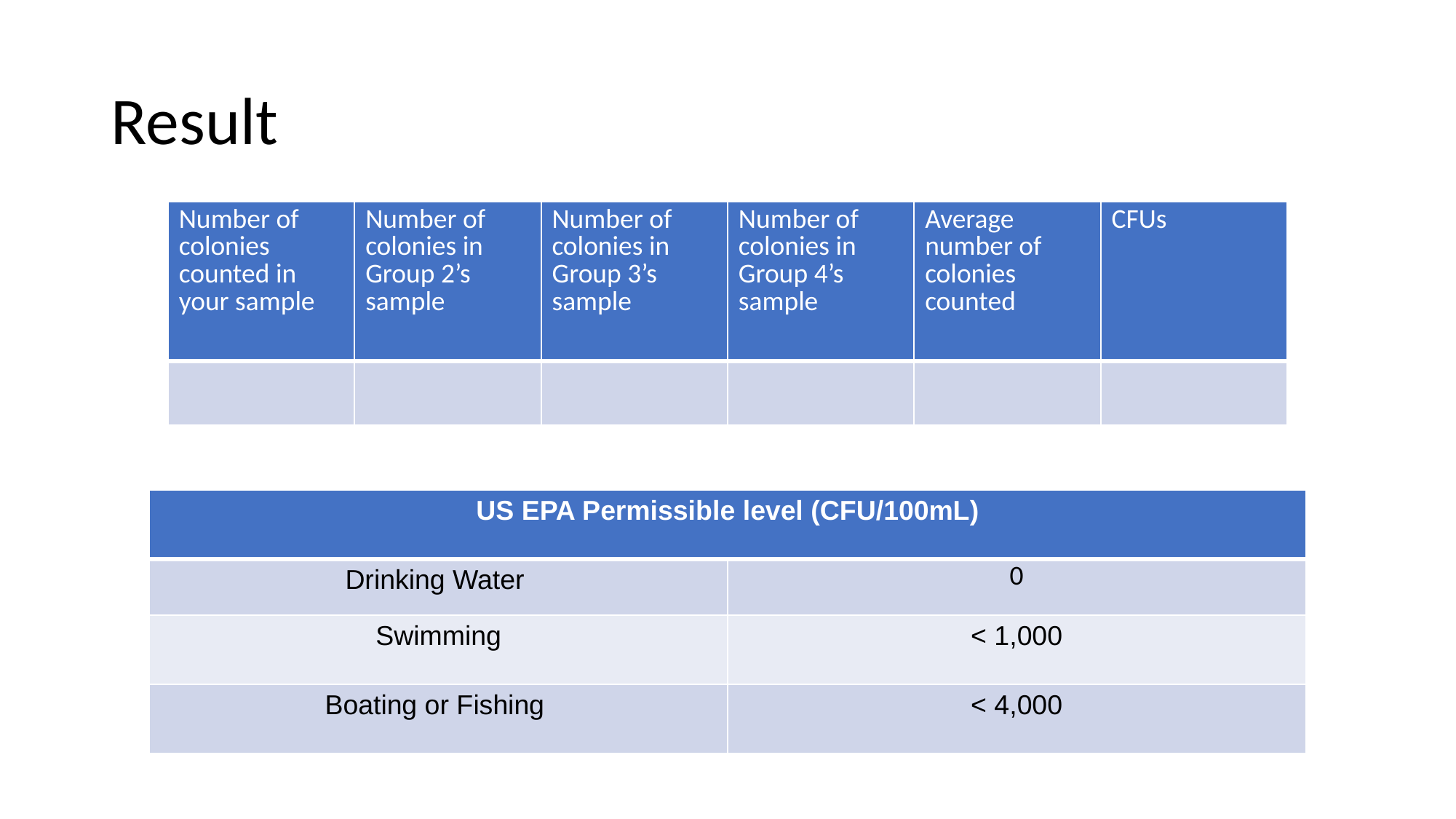

# Result
| Number of colonies counted in your sample | Number of colonies in Group 2’s sample | Number of colonies in Group 3’s sample | Number of colonies in Group 4’s sample | Average number of colonies counted | CFUs |
| --- | --- | --- | --- | --- | --- |
|  |  |  |  |  |  |
| US EPA Permissible level (CFU/100mL) |  |
| --- | --- |
| Drinking Water | 0 |
| Swimming | < 1,000 |
| Boating or Fishing | < 4,000 |